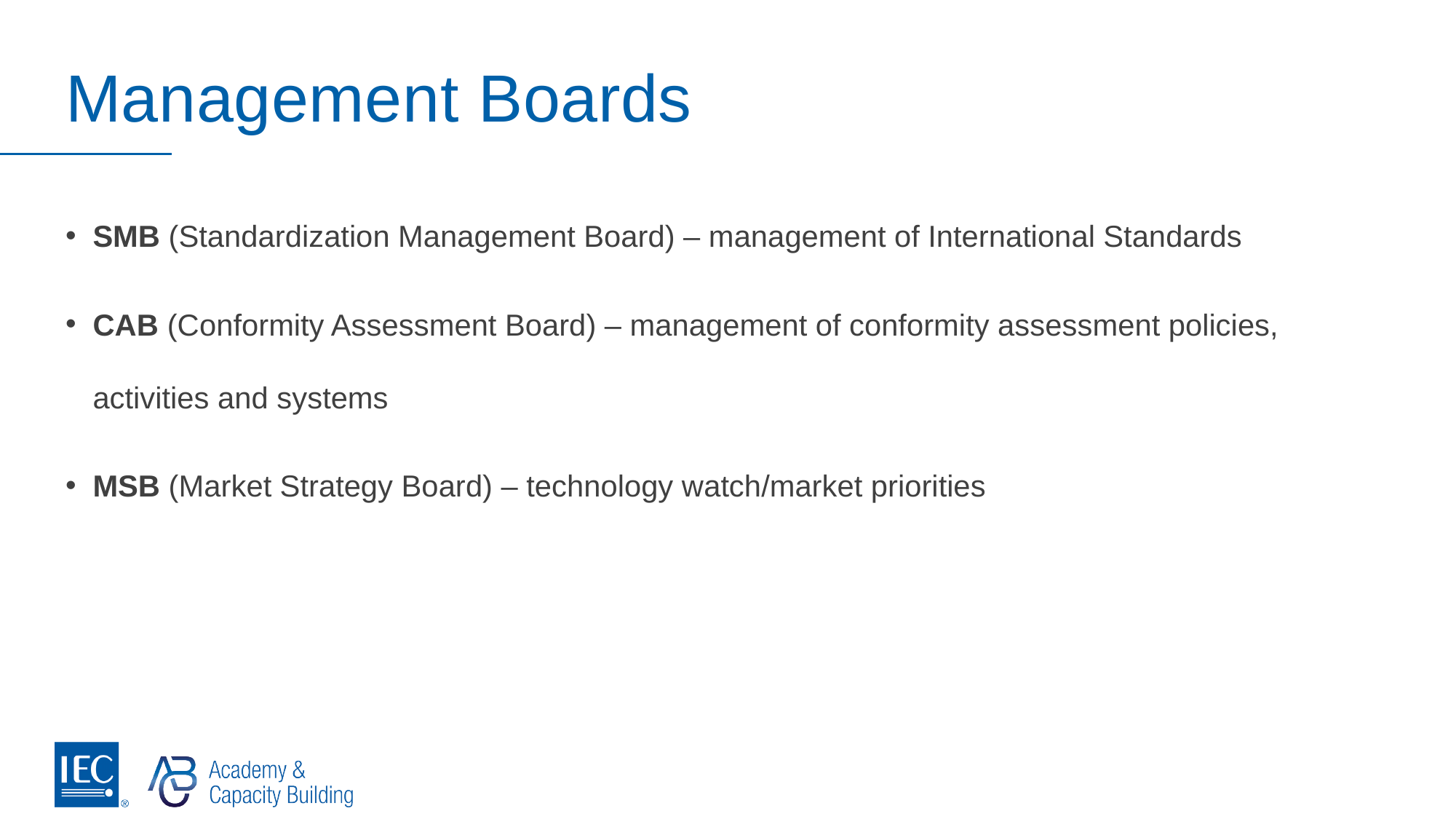

# Management Boards
SMB (Standardization Management Board) – management of International Standards
CAB (Conformity Assessment Board) – management of conformity assessment policies, activities and systems
MSB (Market Strategy Board) – technology watch/market priorities